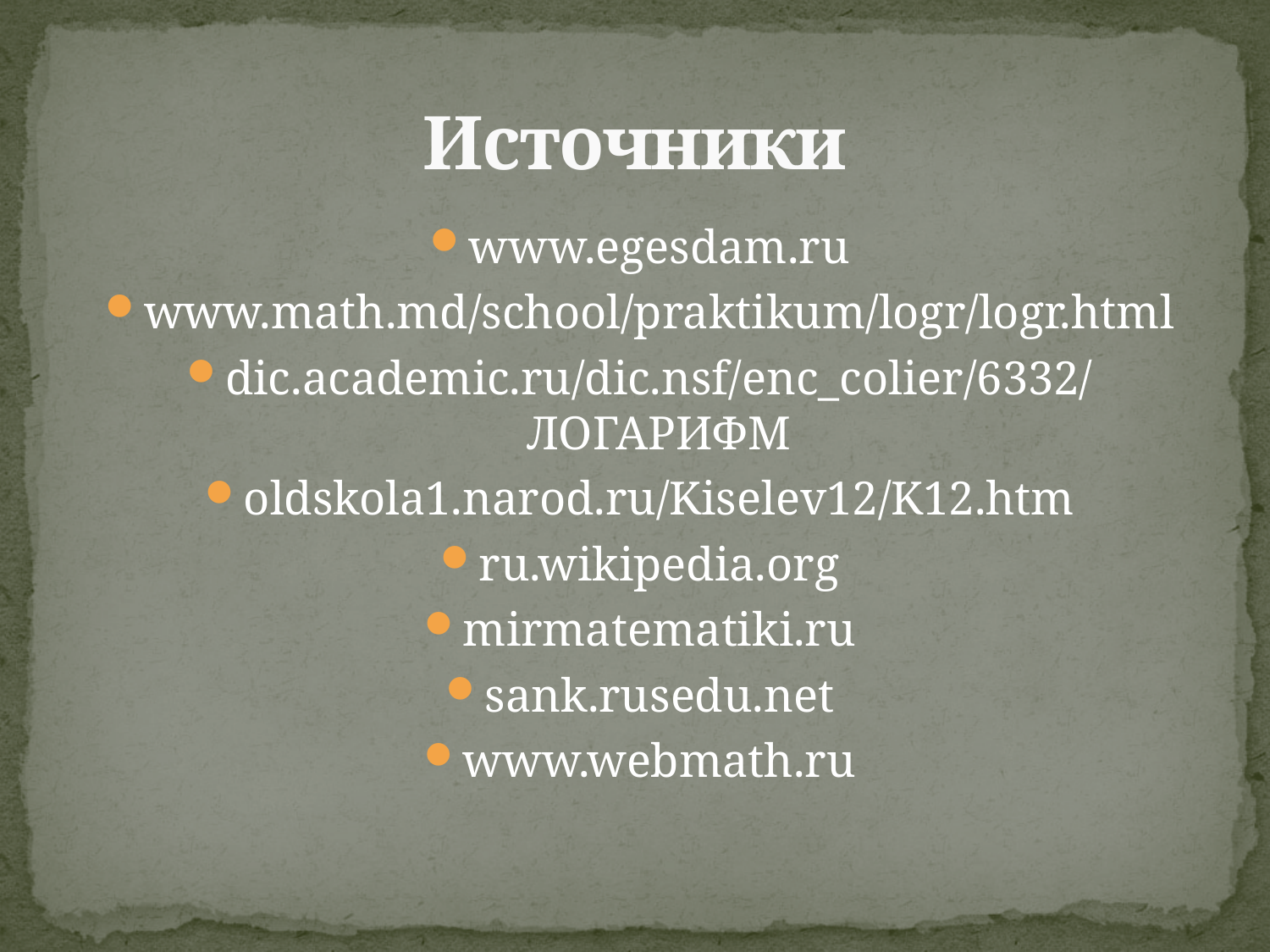

# Источники
www.egesdam.ru
www.math.md/school/praktikum/logr/logr.html
dic.academic.ru/dic.nsf/enc_colier/6332/ЛОГАРИФМ
oldskola1.narod.ru/Kiselev12/K12.htm
ru.wikipedia.org
mirmatematiki.ru
sank.rusedu.net
www.webmath.ru